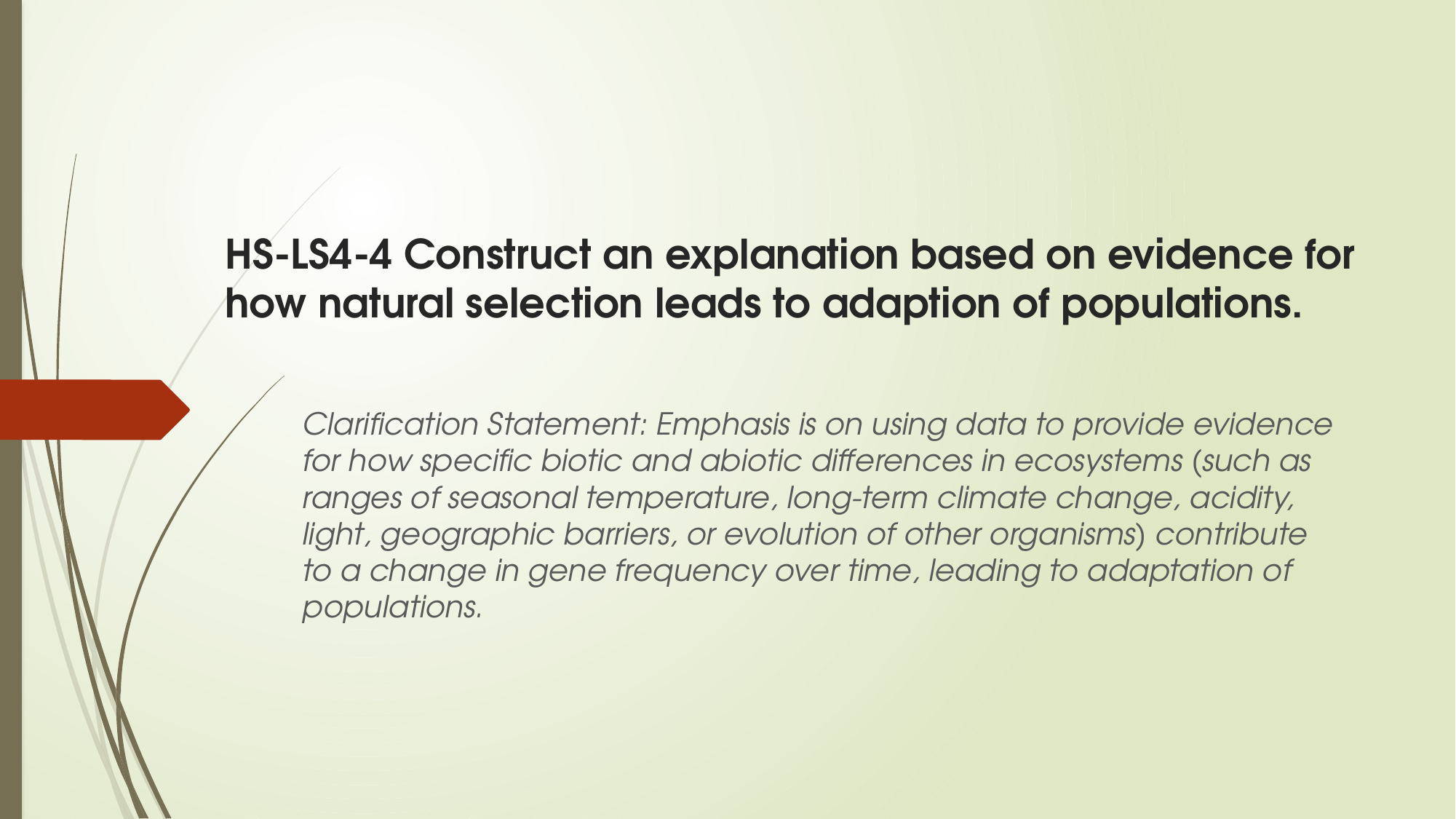

# HS-LS4-4 Construct an explanation based on evidence for how natural selection leads to adaption of populations.
Clarification Statement: Emphasis is on using data to provide evidence for how specific biotic and abiotic differences in ecosystems (such as ranges of seasonal temperature, long-term climate change, acidity, light, geographic barriers, or evolution of other organisms) contribute to a change in gene frequency over time, leading to adaptation of populations.